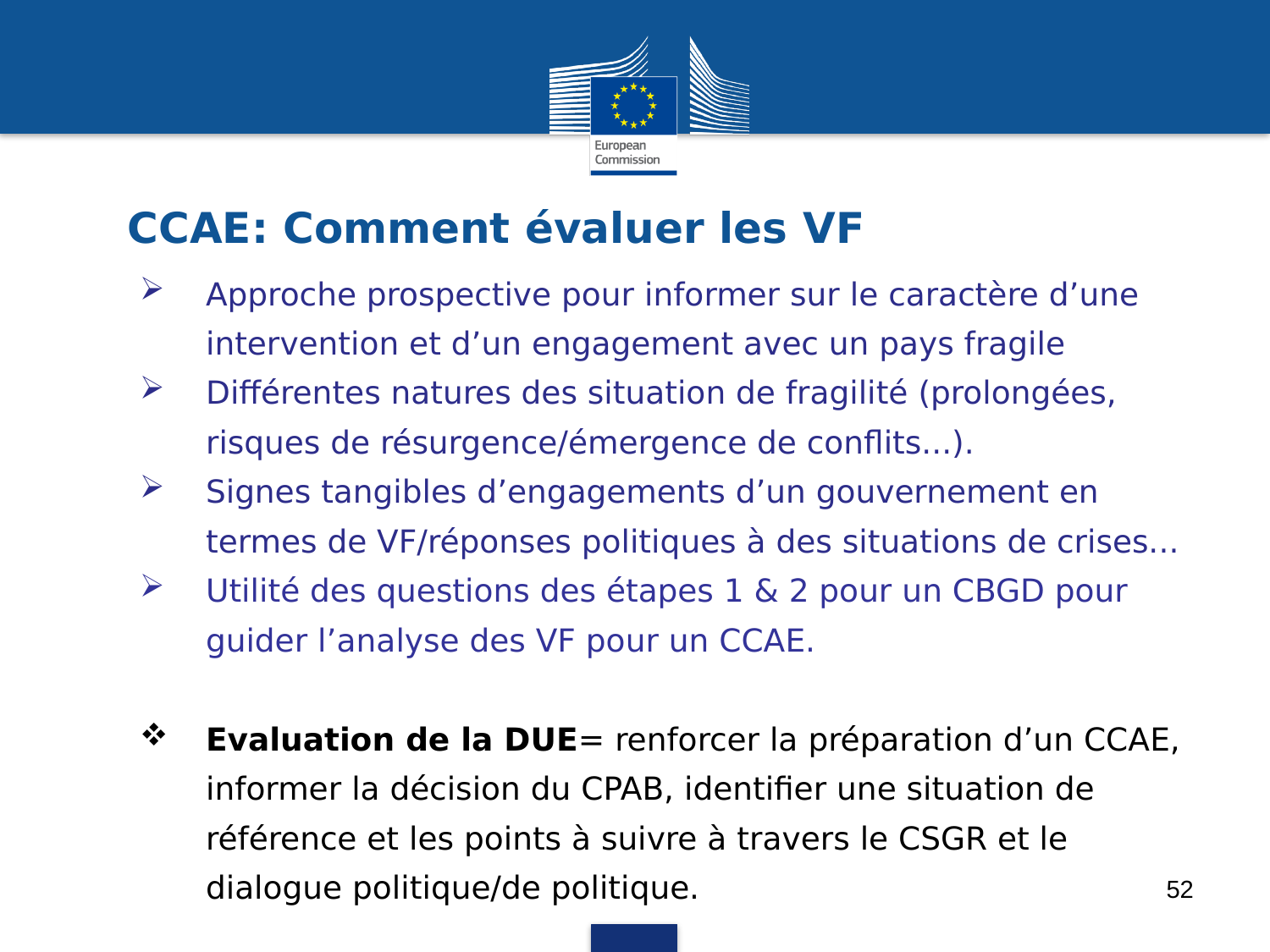

# CCAE: Comment évaluer les VF
Approche prospective pour informer sur le caractère d’une intervention et d’un engagement avec un pays fragile
Différentes natures des situation de fragilité (prolongées, risques de résurgence/émergence de conflits...).
Signes tangibles d’engagements d’un gouvernement en termes de VF/réponses politiques à des situations de crises...
Utilité des questions des étapes 1 & 2 pour un CBGD pour guider l’analyse des VF pour un CCAE.

Evaluation de la DUE= renforcer la préparation d’un CCAE, informer la décision du CPAB, identifier une situation de référence et les points à suivre à travers le CSGR et le dialogue politique/de politique.

52